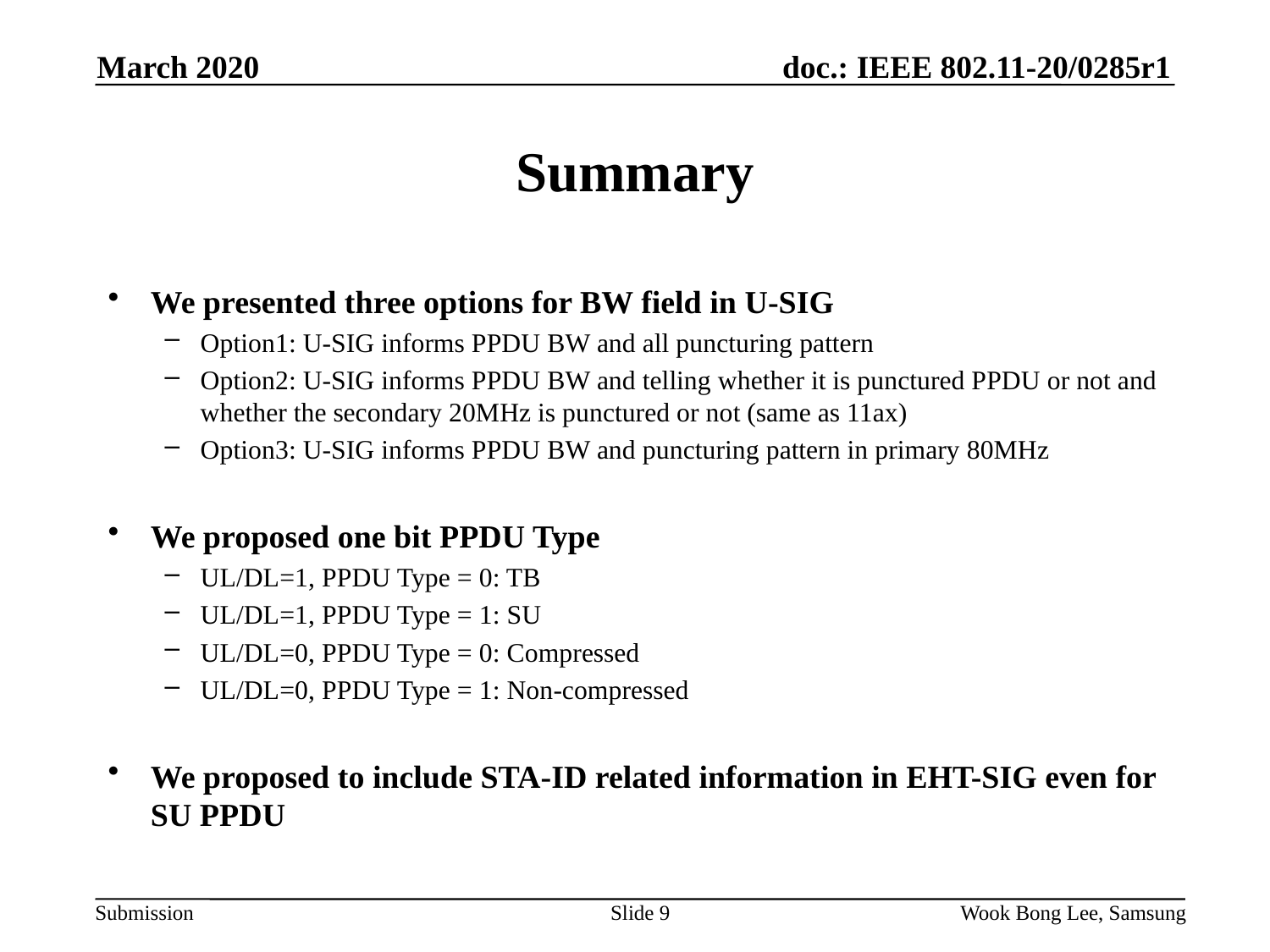

March 2020
# Summary
We presented three options for BW field in U-SIG
Option1: U-SIG informs PPDU BW and all puncturing pattern
Option2: U-SIG informs PPDU BW and telling whether it is punctured PPDU or not and whether the secondary 20MHz is punctured or not (same as 11ax)
Option3: U-SIG informs PPDU BW and puncturing pattern in primary 80MHz

We proposed one bit PPDU Type
UL/DL=1, PPDU Type = 0: TB
UL/DL=1, PPDU Type = 1: SU
UL/DL=0, PPDU Type = 0: Compressed
UL/DL=0, PPDU Type = 1: Non-compressed

We proposed to include STA-ID related information in EHT-SIG even for SU PPDU

Slide 9
Wook Bong Lee, Samsung